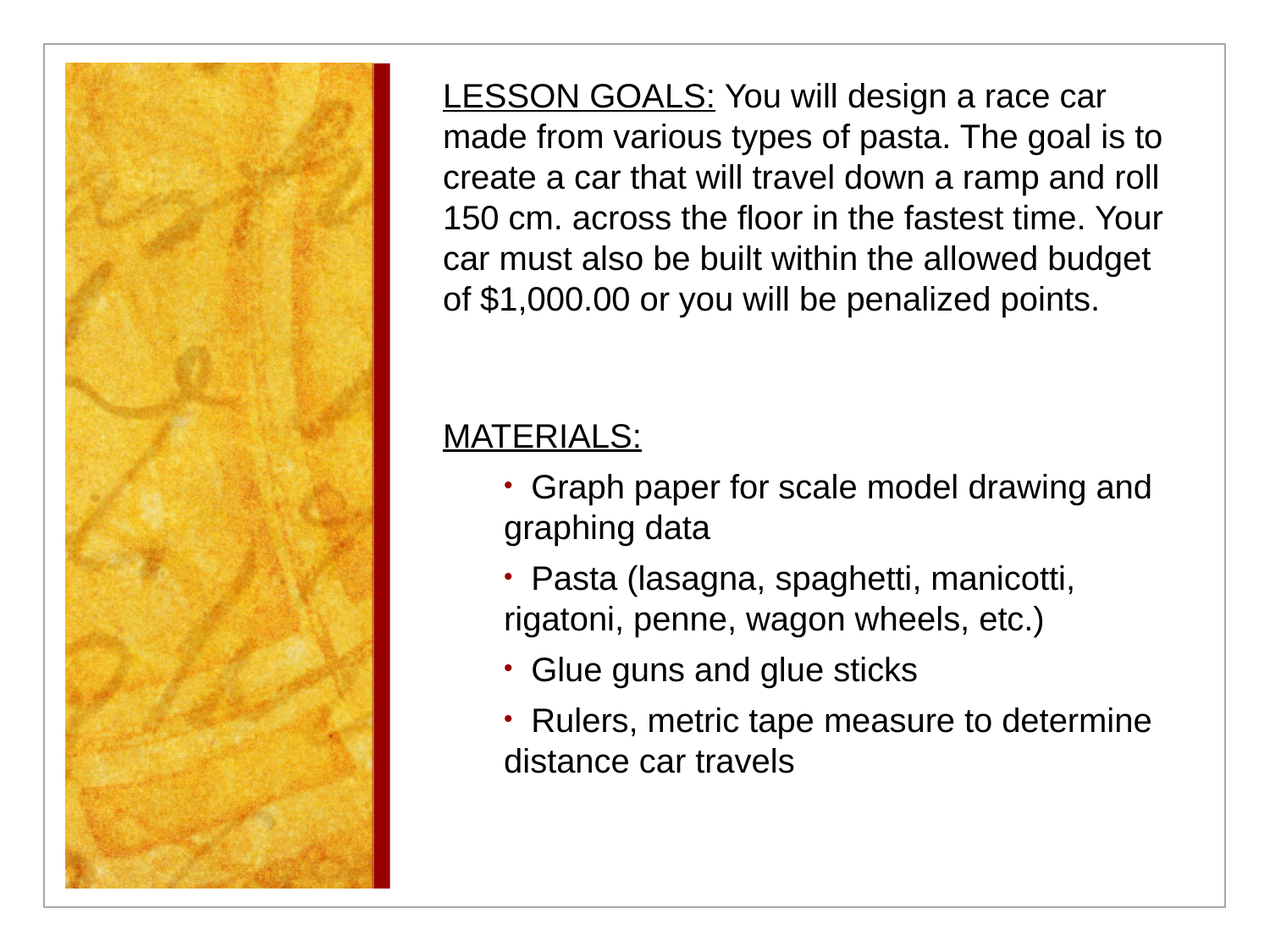

#
LESSON GOALS: You will design a race car made from various types of pasta. The goal is to create a car that will travel down a ramp and roll 150 cm. across the floor in the fastest time. Your car must also be built within the allowed budget of $1,000.00 or you will be penalized points.

MATERIALS:
  Graph paper for scale model drawing and graphing data
  Pasta (lasagna, spaghetti, manicotti, rigatoni, penne, wagon wheels, etc.)
  Glue guns and glue sticks
  Rulers, metric tape measure to determine distance car travels